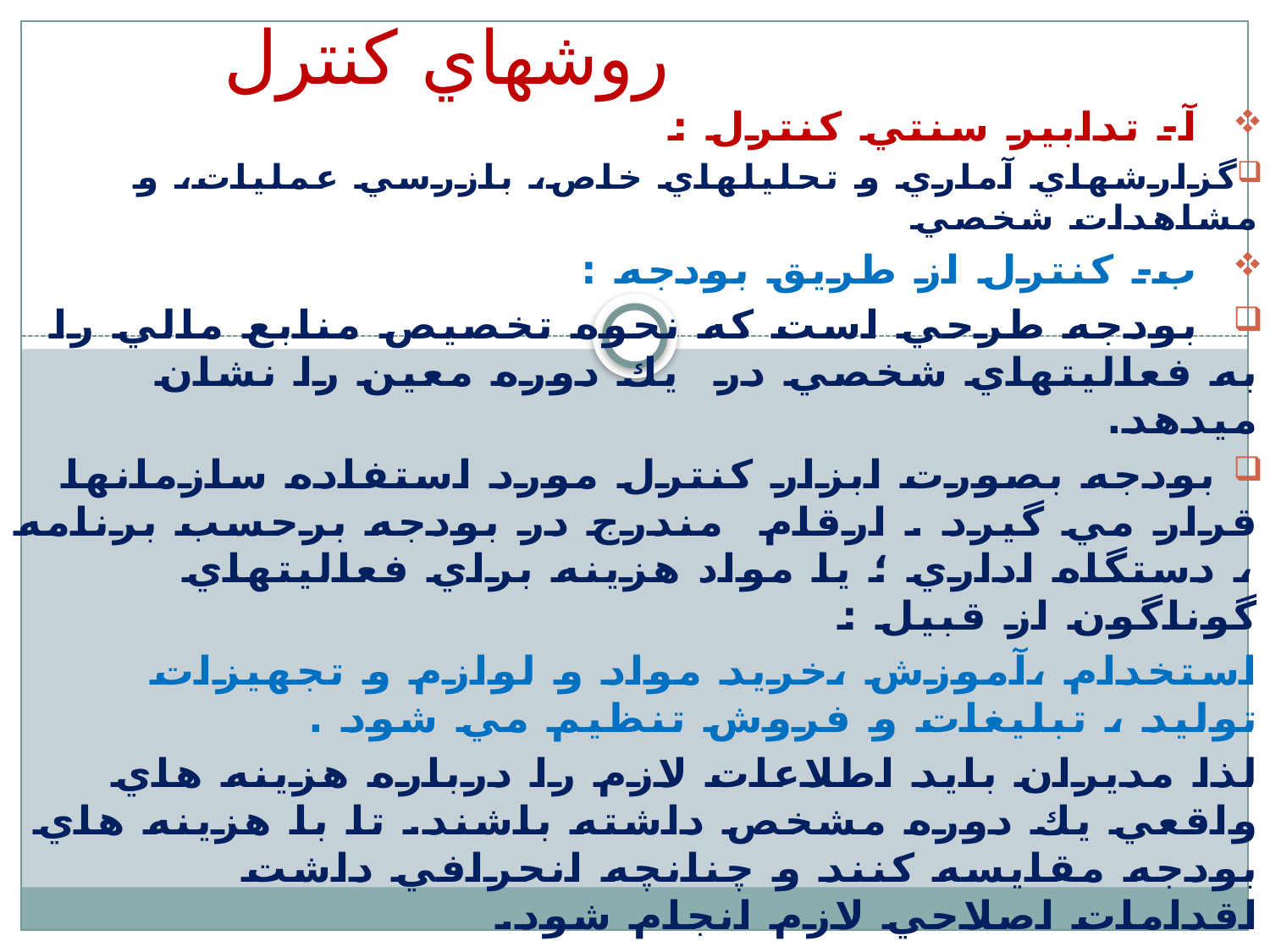

# روشهاي كنترل
  آ- تدابير سنتي كنترل :
گزارشهاي آماري و تحليلهاي خاص، بازرسي عمليات، و مشاهدات شخصي
  ب- كنترل از طريق بودجه :
  بودجه طرحي است كه نحوه تخصيص منابع مالي را به فعاليتهاي شخصي در  يك دوره معين را نشان ميدهد.
 بودجه بصورت ابزار كنترل مورد استفاده سازمانها قرار مي گيرد . ارقام  مندرج در بودجه برحسب برنامه ، دستگاه اداري ؛ يا مواد هزينه براي فعاليتهاي گوناگون از قبيل :
استخدام ،آموزش ،خريد مواد و لوازم و تجهيزات  توليد ، تبليغات و فروش تنظيم مي شود .
لذا مديران بايد اطلاعات لازم را درباره هزينه هاي واقعي يك دوره مشخص داشته باشند. تا با هزينه هاي بودجه مقايسه كنند و چنانچه انحرافي داشت   اقدامات اصلاحي لازم انجام شود.